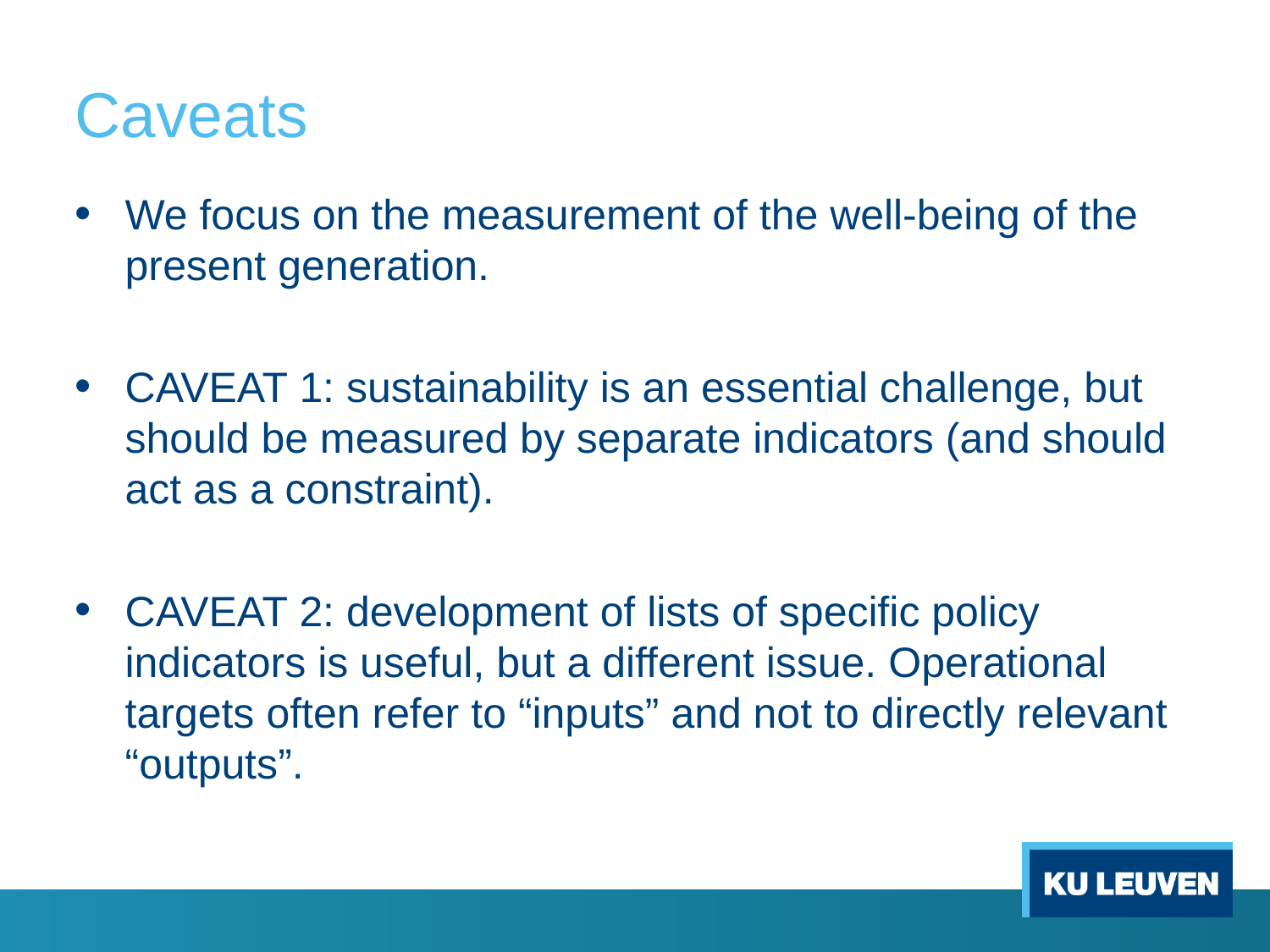

# Caveats
We focus on the measurement of the well-being of the present generation.

CAVEAT 1: sustainability is an essential challenge, but should be measured by separate indicators (and should act as a constraint).

CAVEAT 2: development of lists of specific policy indicators is useful, but a different issue. Operational targets often refer to “inputs” and not to directly relevant “outputs”.